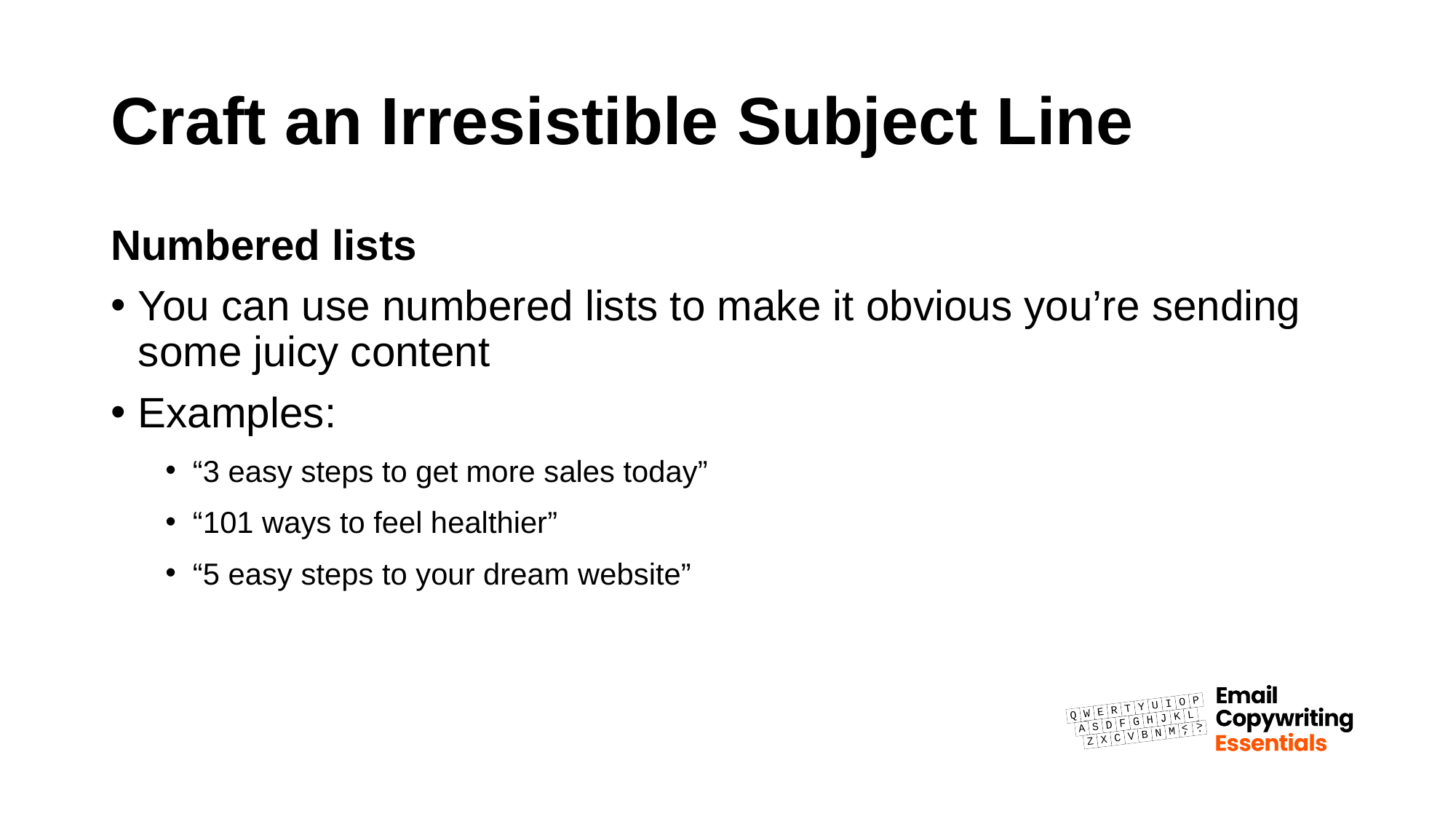

# Craft an Irresistible Subject Line
Numbered lists
You can use numbered lists to make it obvious you’re sending some juicy content
Examples:
“3 easy steps to get more sales today”
“101 ways to feel healthier”
“5 easy steps to your dream website”